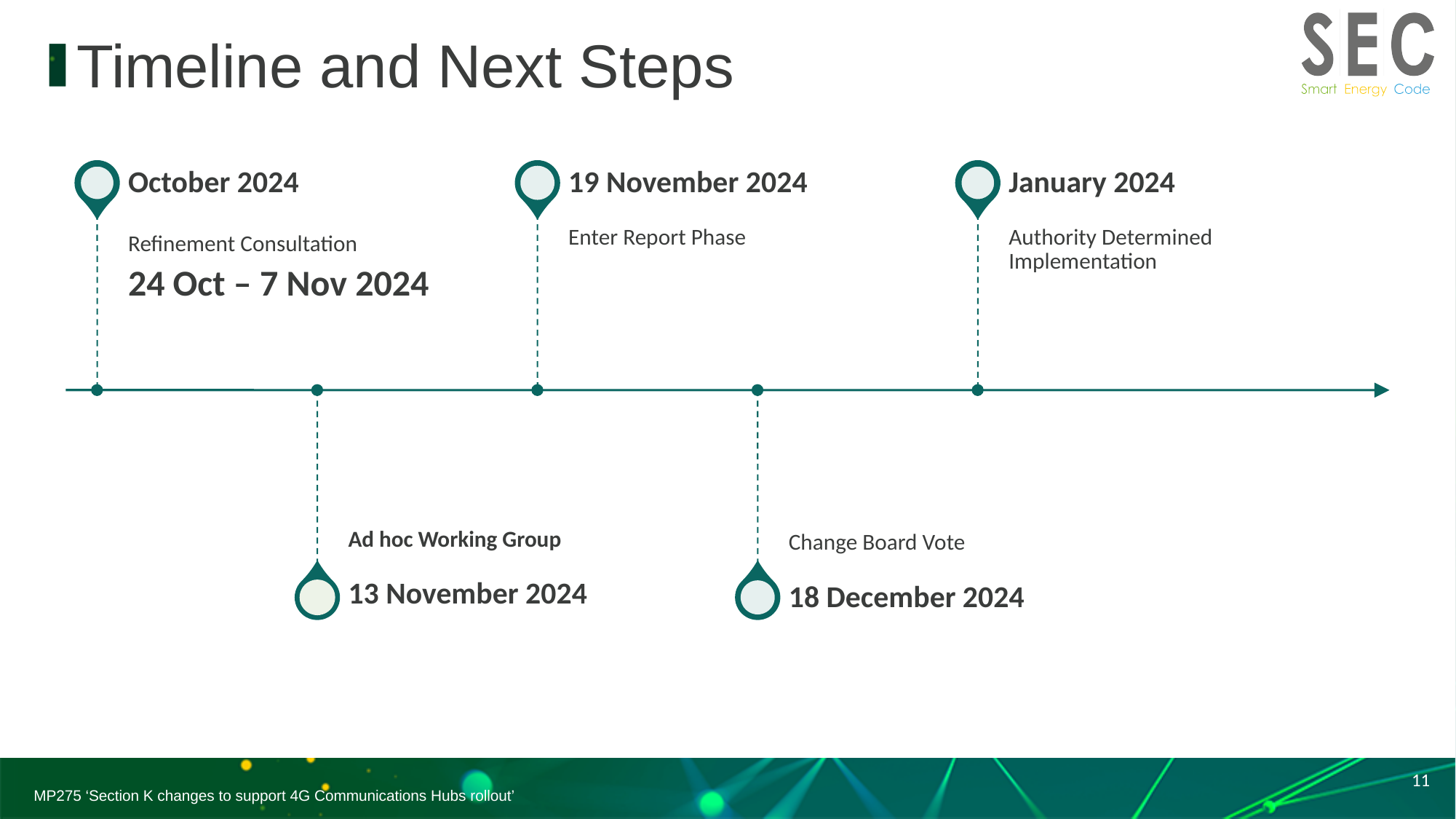

# Timeline and Next Steps
Refinement Consultation
24 Oct – 7 Nov 2024
October 2024
Ad hoc Working Group
13 November 2024
Enter Report Phase
19 November 2024
Change Board Vote
18 December 2024
Authority Determined Implementation
January 2024
11
MP275 ‘Section K changes to support 4G Communications Hubs rollout’